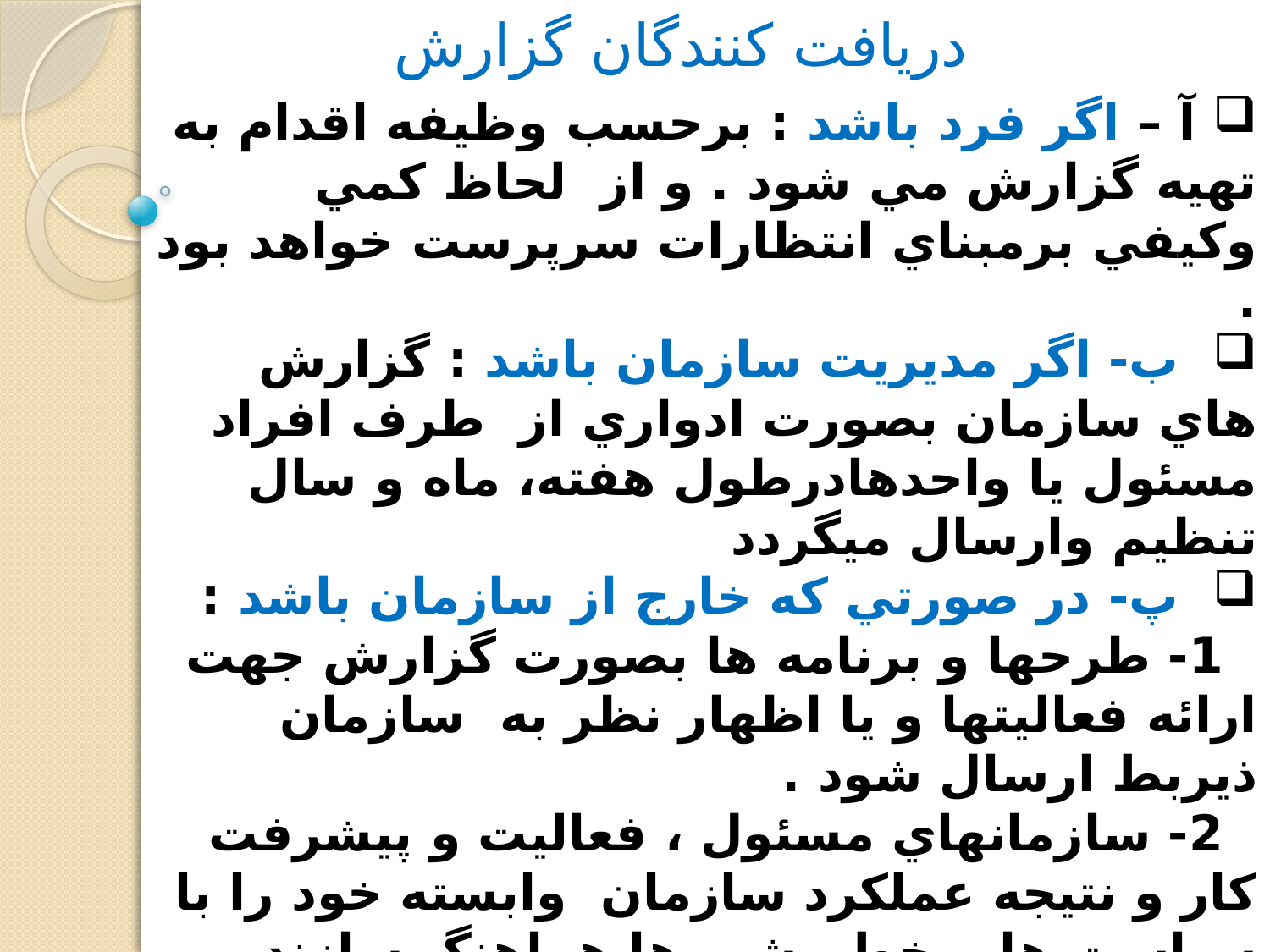

# دريافت كنندگان گزارش
 آ – اگر فرد باشد : برحسب وظيفه اقدام به تهيه گزارش مي شود . و از  لحاظ كمي وكيفي برمبناي انتظارات سرپرست خواهد بود .
  ب- اگر مديريت سازمان باشد : گزارش هاي سازمان بصورت ادواري از  طرف افراد مسئول يا واحدهادرطول هفته، ماه و سال تنظيم وارسال ميگردد
  پ- در صورتي كه خارج از سازمان باشد :
  1- طرحها و برنامه ها بصورت گزارش جهت ارائه فعاليتها و يا اظهار نظر به  سازمان ذيربط ارسال شود .
  2- سازمانهاي مسئول ، فعاليت و پيشرفت كار و نتيجه عملكرد سازمان  وابسته خود را با سياست ها و خط مشي ها هماهنگ سازند .